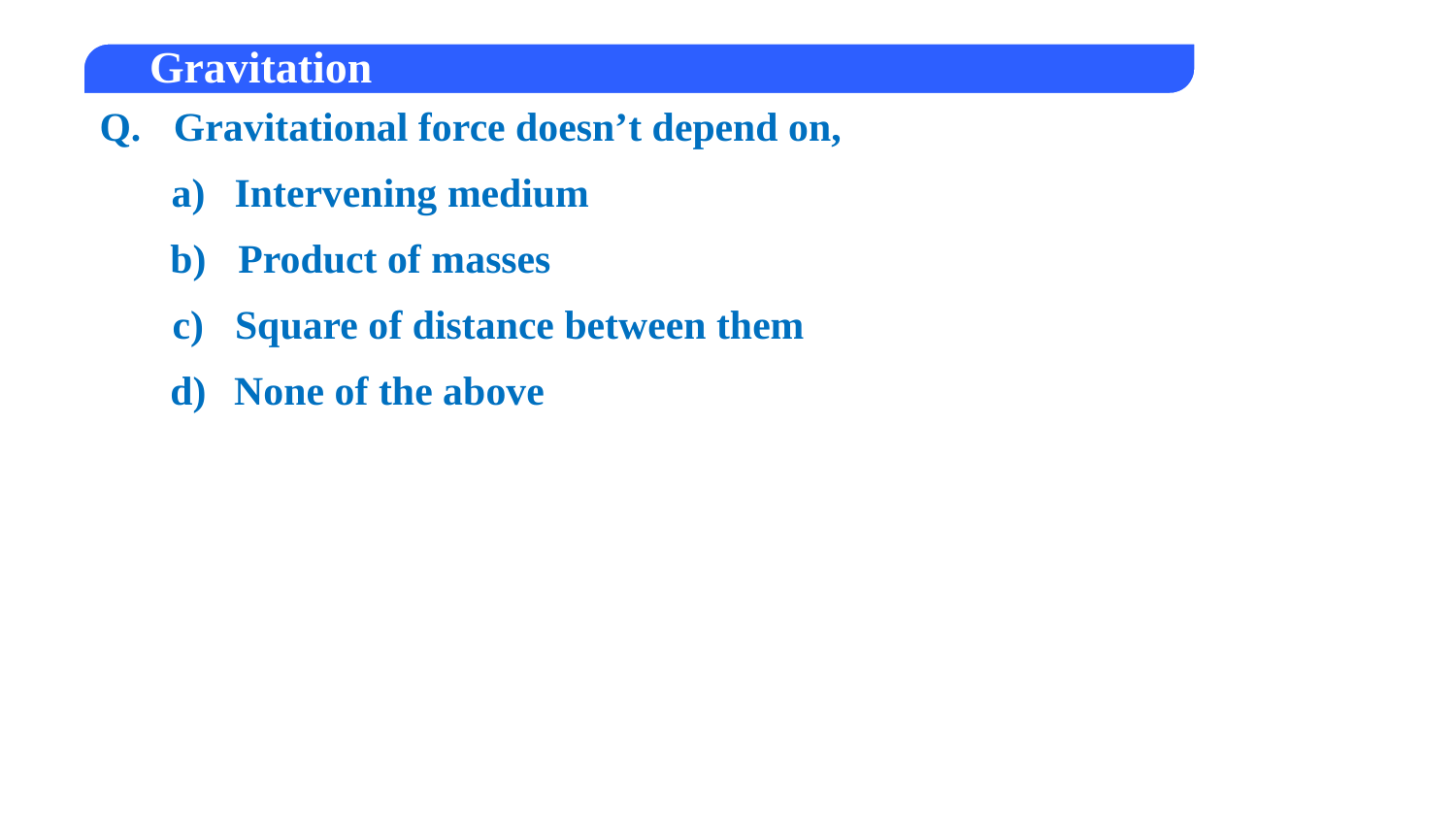

Q.
Gravitational force doesn’t depend on,
a)
Intervening medium
b)
Product of masses
c)
Square of distance between them
d)
None of the above